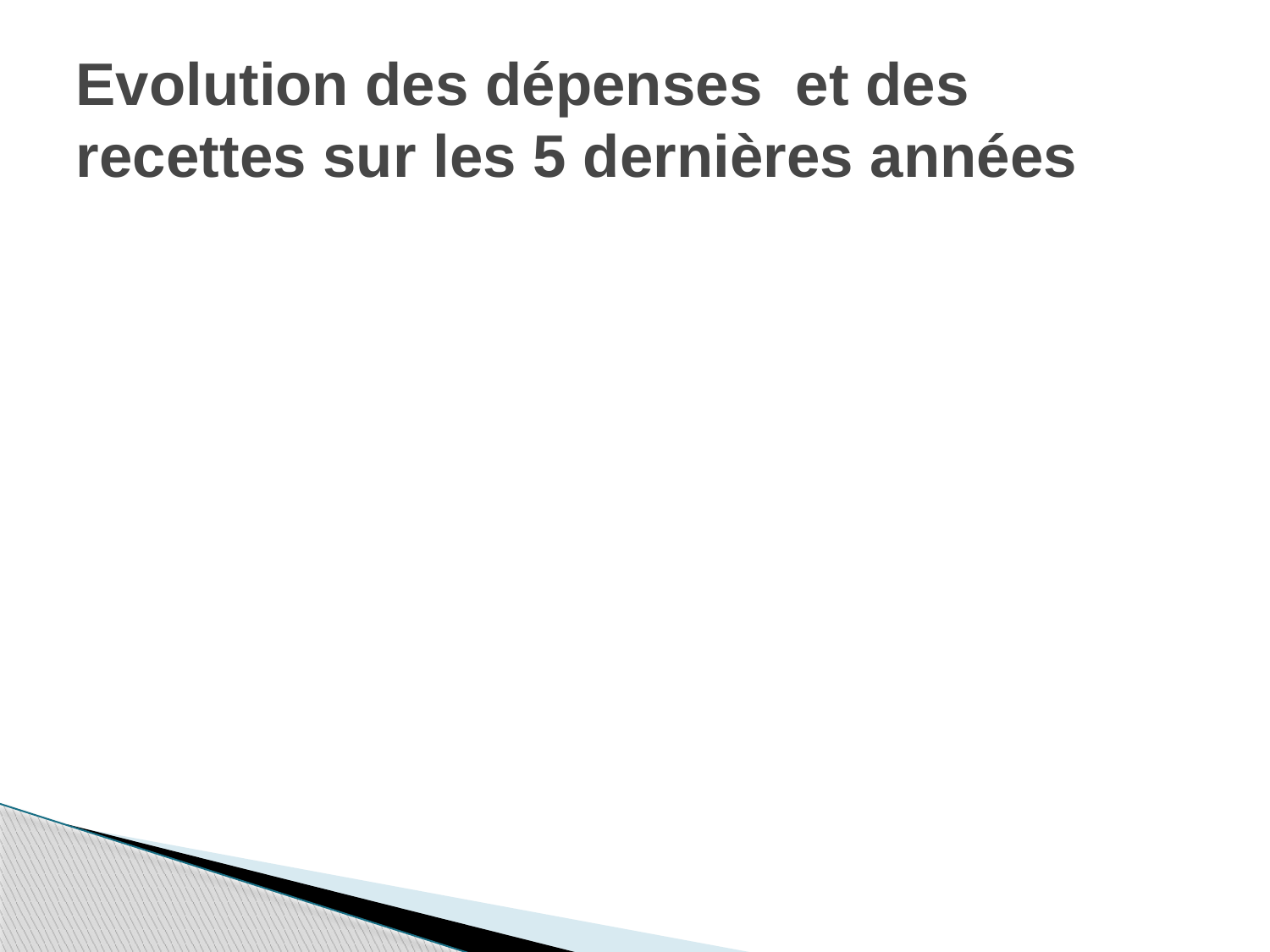

# Evolution des dépenses  et des recettes sur les 5 dernières années